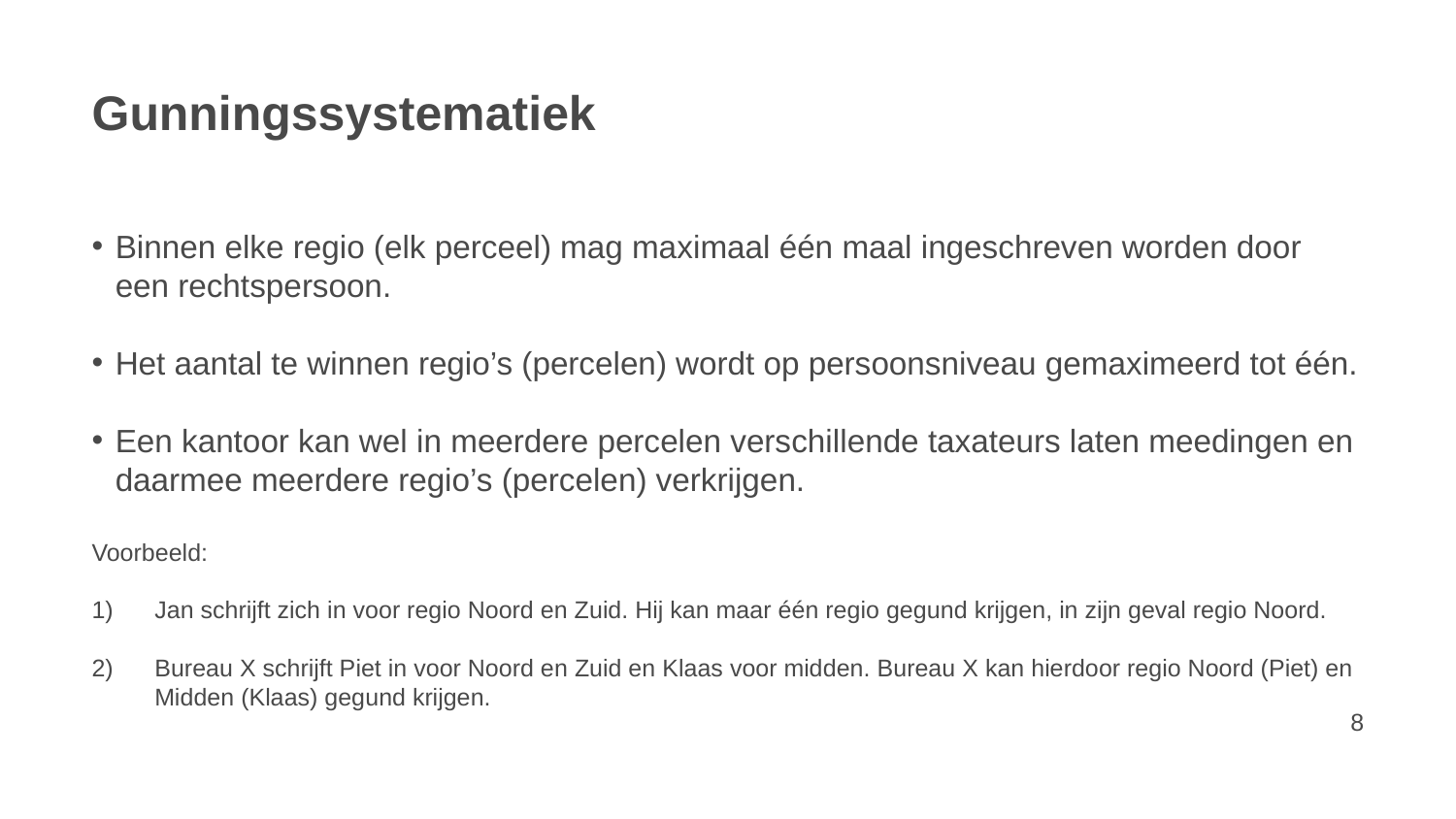

# Gunningssystematiek
Binnen elke regio (elk perceel) mag maximaal één maal ingeschreven worden door een rechtspersoon.

Het aantal te winnen regio’s (percelen) wordt op persoonsniveau gemaximeerd tot één.

Een kantoor kan wel in meerdere percelen verschillende taxateurs laten meedingen en daarmee meerdere regio’s (percelen) verkrijgen.

Voorbeeld:

Jan schrijft zich in voor regio Noord en Zuid. Hij kan maar één regio gegund krijgen, in zijn geval regio Noord.

Bureau X schrijft Piet in voor Noord en Zuid en Klaas voor midden. Bureau X kan hierdoor regio Noord (Piet) en Midden (Klaas) gegund krijgen.